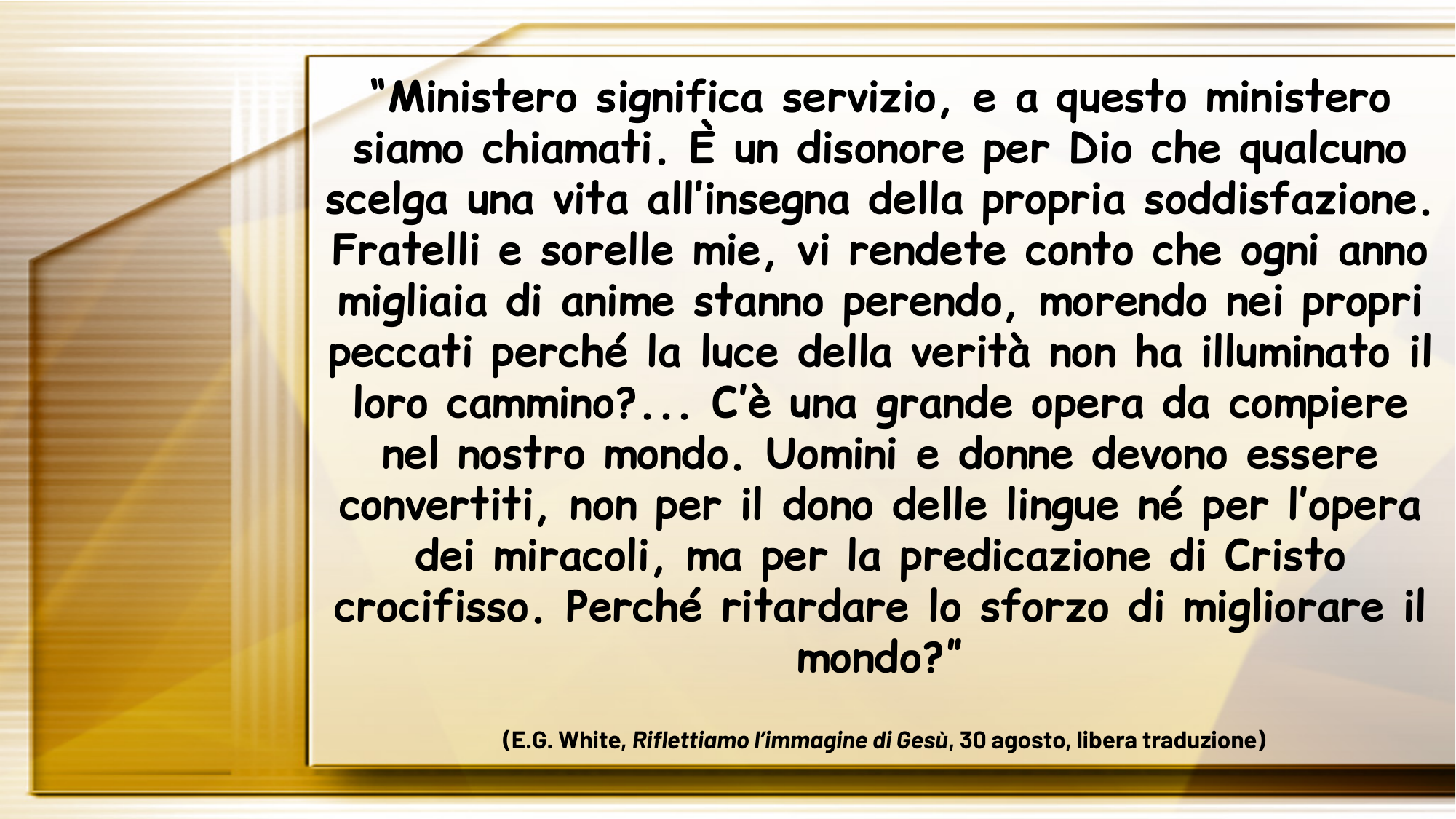

“Ministero significa servizio, e a questo ministero siamo chiamati. È un disonore per Dio che qualcuno scelga una vita all’insegna della propria soddisfazione. Fratelli e sorelle mie, vi rendete conto che ogni anno migliaia di anime stanno perendo, morendo nei propri peccati perché la luce della verità non ha illuminato il loro cammino?... C’è una grande opera da compiere nel nostro mondo. Uomini e donne devono essere convertiti, non per il dono delle lingue né per l’opera dei miracoli, ma per la predicazione di Cristo crocifisso. Perché ritardare lo sforzo di migliorare il mondo?”
(E.G. White, Riflettiamo l’immagine di Gesù, 30 agosto, libera traduzione)